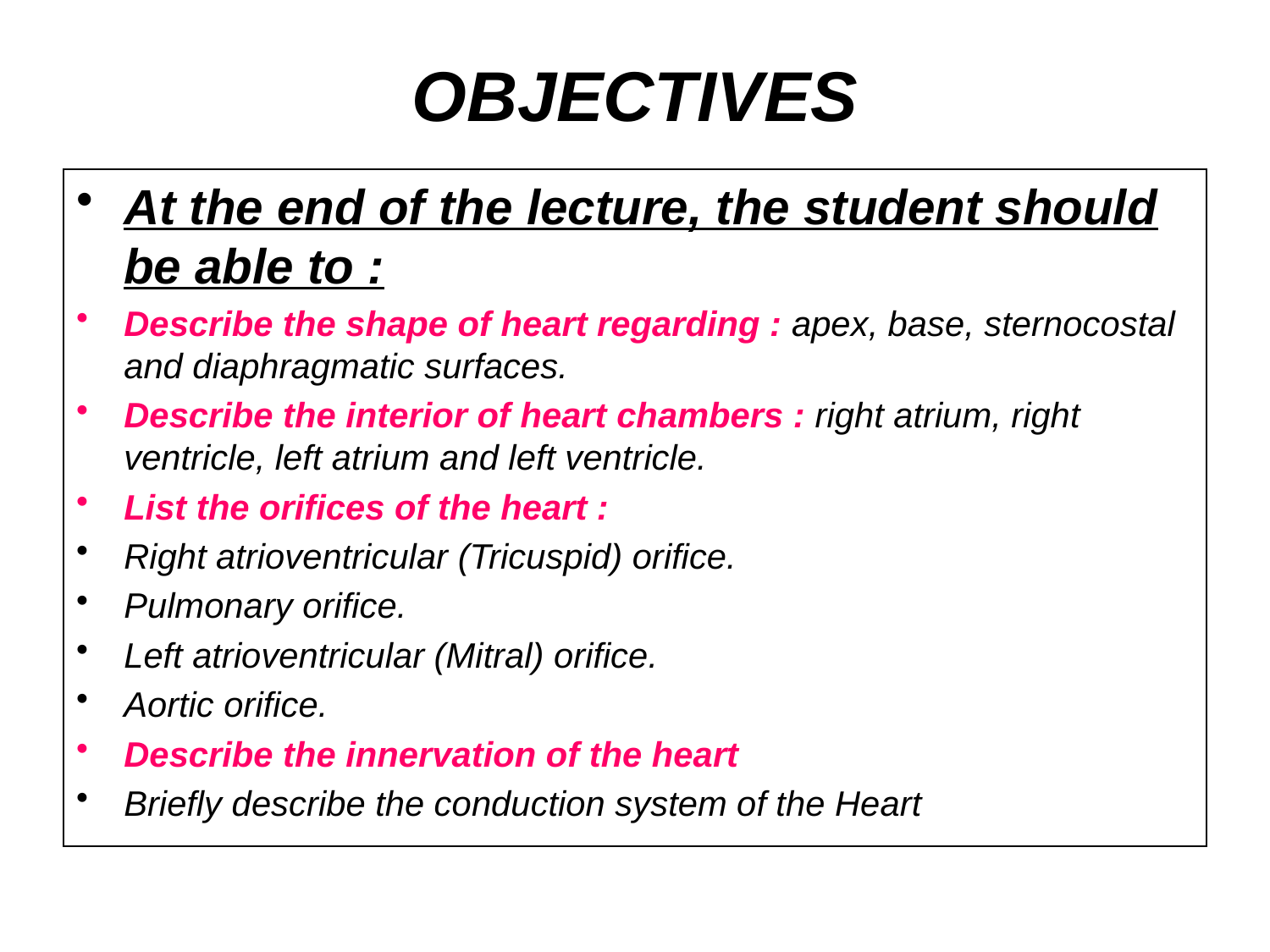

# OBJECTIVES
At the end of the lecture, the student should be able to :
Describe the shape of heart regarding : apex, base, sternocostal and diaphragmatic surfaces.
Describe the interior of heart chambers : right atrium, right ventricle, left atrium and left ventricle.
List the orifices of the heart :
Right atrioventricular (Tricuspid) orifice.
Pulmonary orifice.
Left atrioventricular (Mitral) orifice.
Aortic orifice.
Describe the innervation of the heart
Briefly describe the conduction system of the Heart